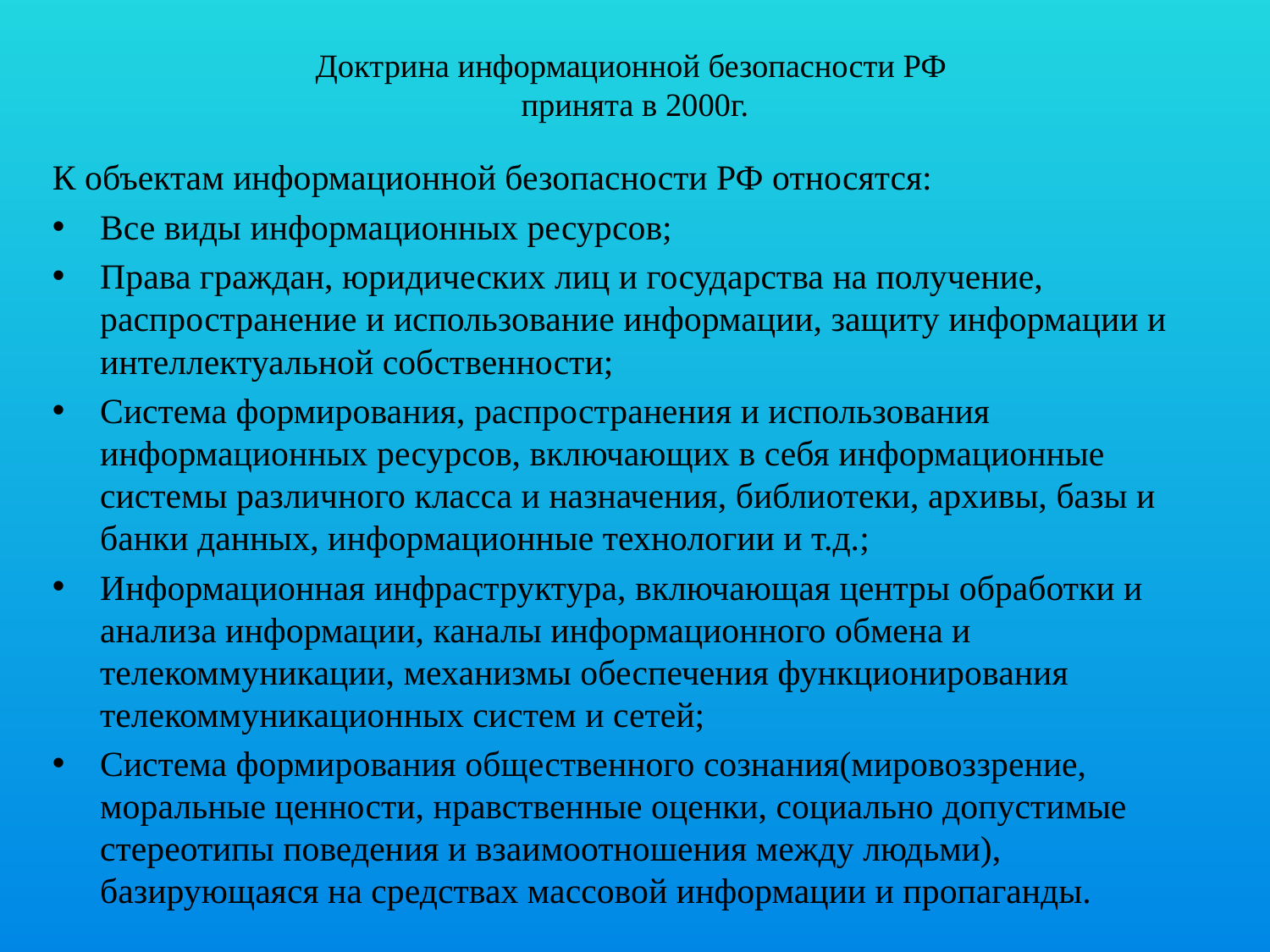

# Доктрина информационной безопасности РФ принята в 2000г.
К объектам информационной безопасности РФ относятся:
Все виды информационных ресурсов;
Права граждан, юридических лиц и государства на получение, распространение и использование информации, защиту информации и интеллектуальной собственности;
Система формирования, распространения и использования информационных ресурсов, включающих в себя информационные системы различного класса и назначения, библиотеки, архивы, базы и банки данных, информационные технологии и т.д.;
Информационная инфраструктура, включающая центры обработки и анализа информации, каналы информационного обмена и телекоммуникации, механизмы обеспечения функционирования телекоммуникационных систем и сетей;
Система формирования общественного сознания(мировоззрение, моральные ценности, нравственные оценки, социально допустимые стереотипы поведения и взаимоотношения между людьми), базирующаяся на средствах массовой информации и пропаганды.